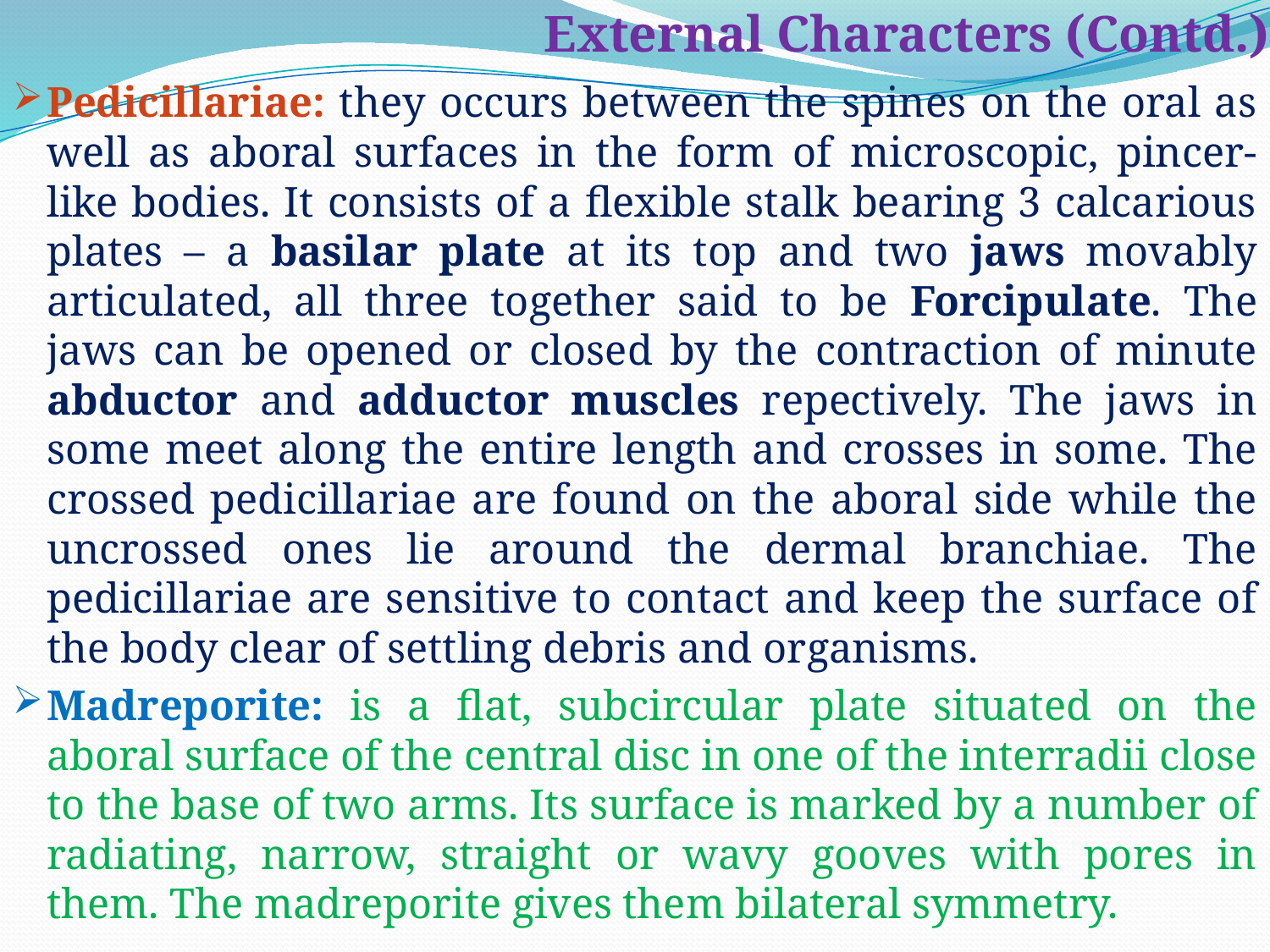

# External Characters (Contd.)
Pedicillariae: they occurs between the spines on the oral as well as aboral surfaces in the form of microscopic, pincer-like bodies. It consists of a flexible stalk bearing 3 calcarious plates – a basilar plate at its top and two jaws movably articulated, all three together said to be Forcipulate. The jaws can be opened or closed by the contraction of minute abductor and adductor muscles repectively. The jaws in some meet along the entire length and crosses in some. The crossed pedicillariae are found on the aboral side while the uncrossed ones lie around the dermal branchiae. The pedicillariae are sensitive to contact and keep the surface of the body clear of settling debris and organisms.
Madreporite: is a flat, subcircular plate situated on the aboral surface of the central disc in one of the interradii close to the base of two arms. Its surface is marked by a number of radiating, narrow, straight or wavy gooves with pores in them. The madreporite gives them bilateral symmetry.